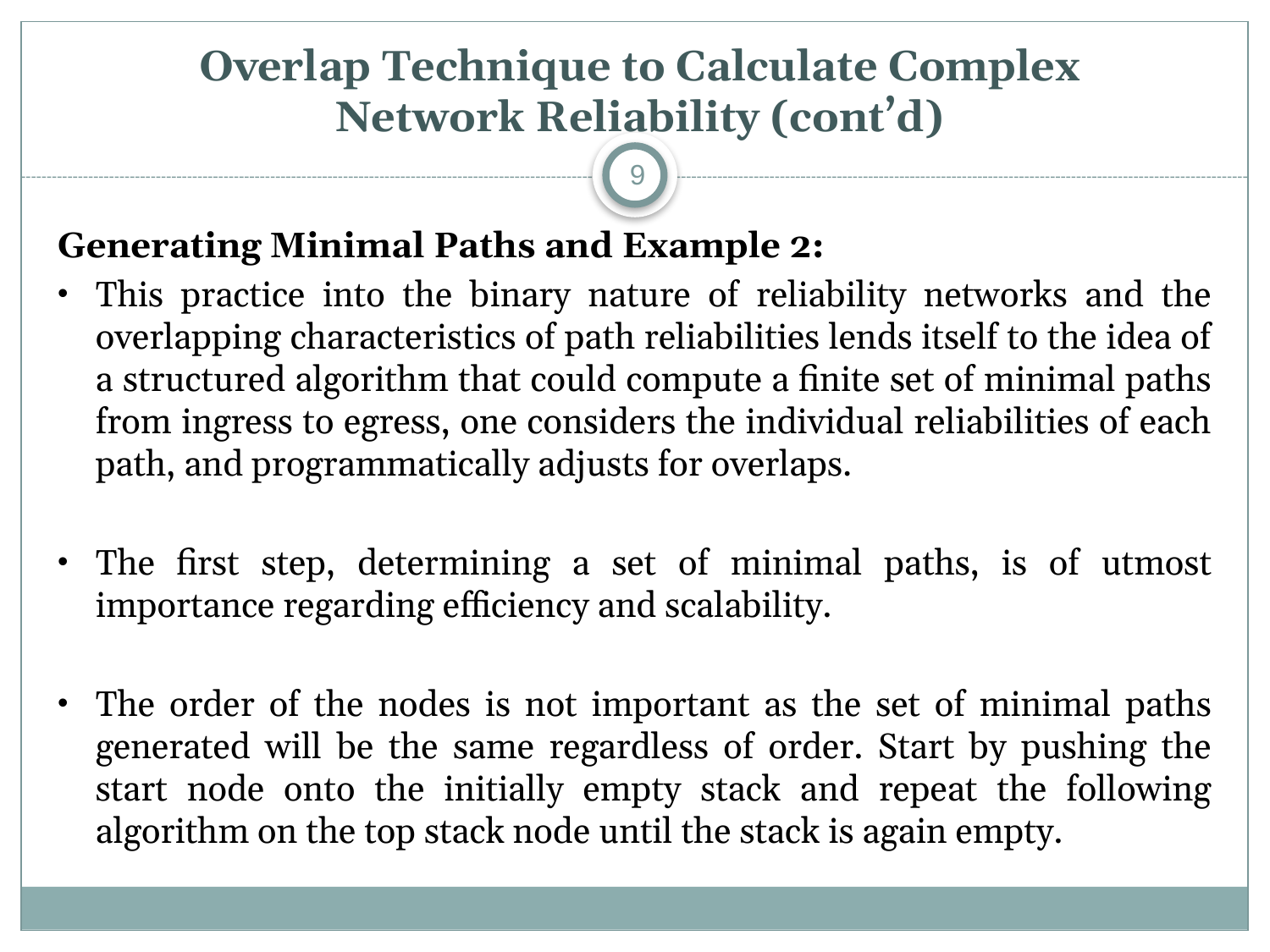

# Overlap Technique to Calculate Complex Network Reliability (cont’d)
9
Generating Minimal Paths and Example 2:
This practice into the binary nature of reliability networks and the overlapping characteristics of path reliabilities lends itself to the idea of a structured algorithm that could compute a finite set of minimal paths from ingress to egress, one considers the individual reliabilities of each path, and programmatically adjusts for overlaps.

The first step, determining a set of minimal paths, is of utmost importance regarding efficiency and scalability.

The order of the nodes is not important as the set of minimal paths generated will be the same regardless of order. Start by pushing the start node onto the initially empty stack and repeat the following algorithm on the top stack node until the stack is again empty.